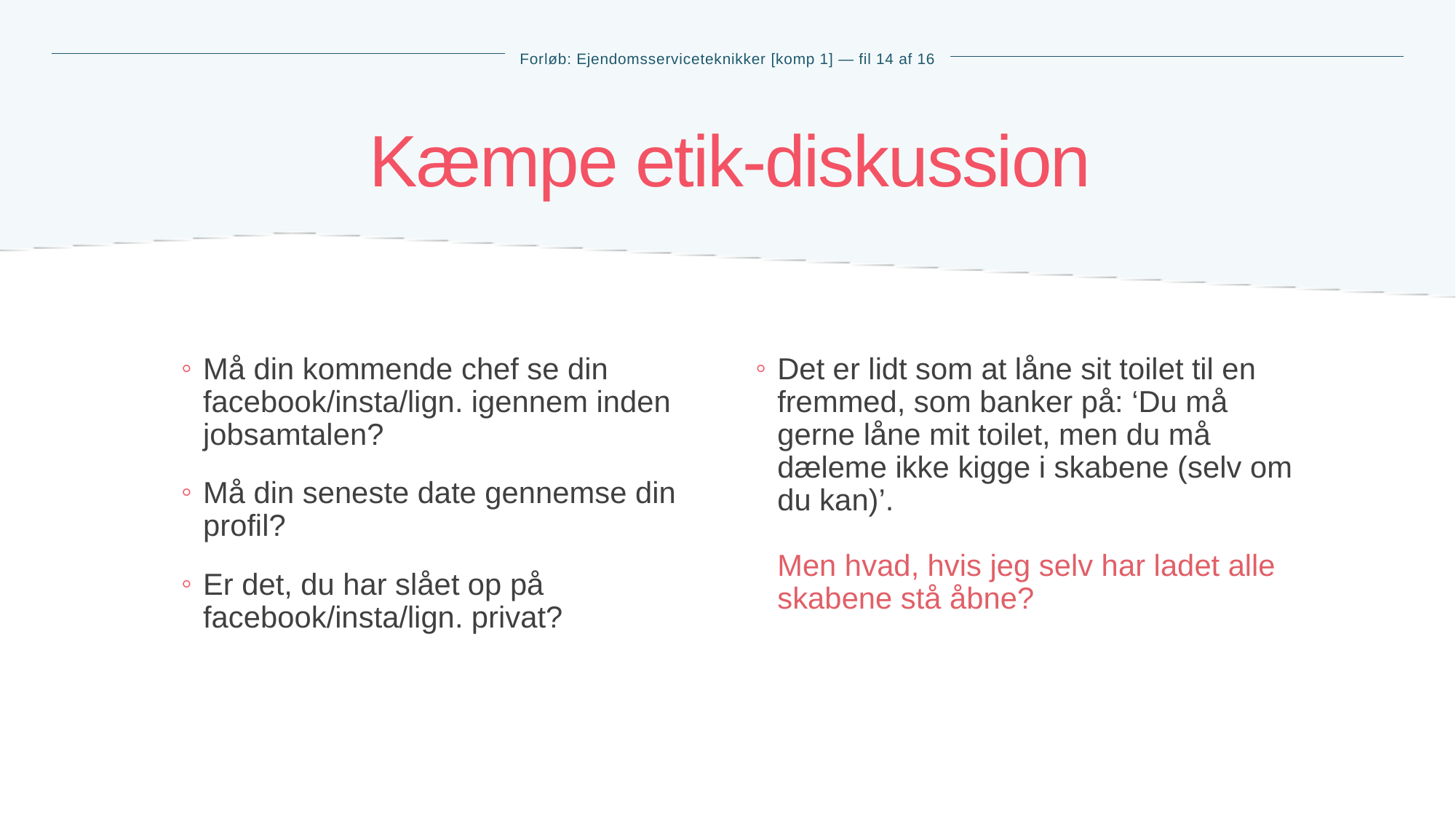

Kæmpe etik-diskussion
Må din kommende chef se din facebook/insta/lign. igennem inden jobsamtalen?
Må din seneste date gennemse din profil?
Er det, du har slået op på facebook/insta/lign. privat?
Det er lidt som at låne sit toilet til en fremmed, som banker på: ‘Du må gerne låne mit toilet, men du må dæleme ikke kigge i skabene (selv om du kan)’.
Men hvad, hvis jeg selv har ladet alle skabene stå åbne?